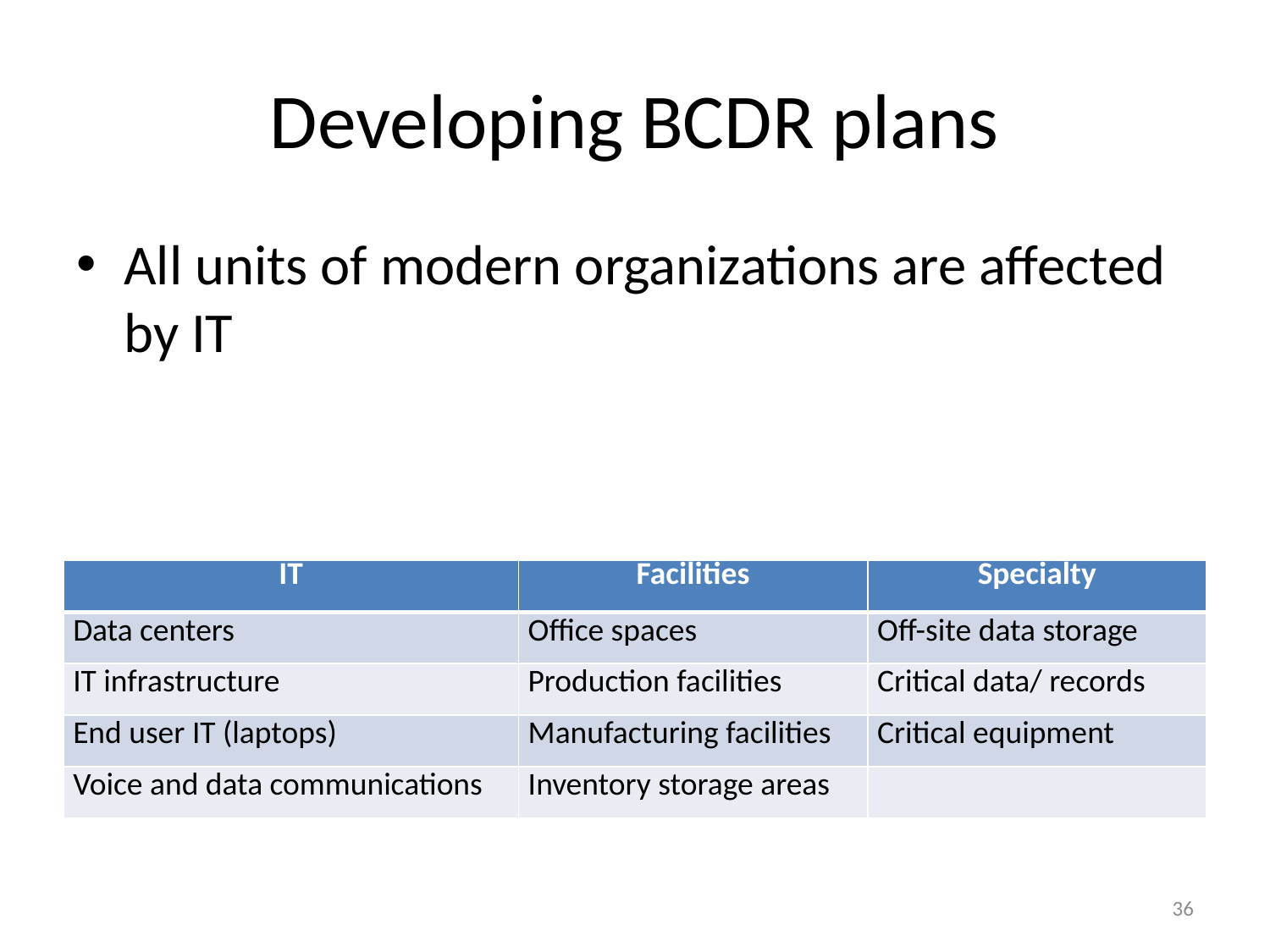

# Developing BCDR plans
All units of modern organizations are affected by IT

| IT | Facilities | Specialty |
| --- | --- | --- |
| Data centers | Office spaces | Off-site data storage |
| IT infrastructure | Production facilities | Critical data/ records |
| End user IT (laptops) | Manufacturing facilities | Critical equipment |
| Voice and data communications | Inventory storage areas |  |
36